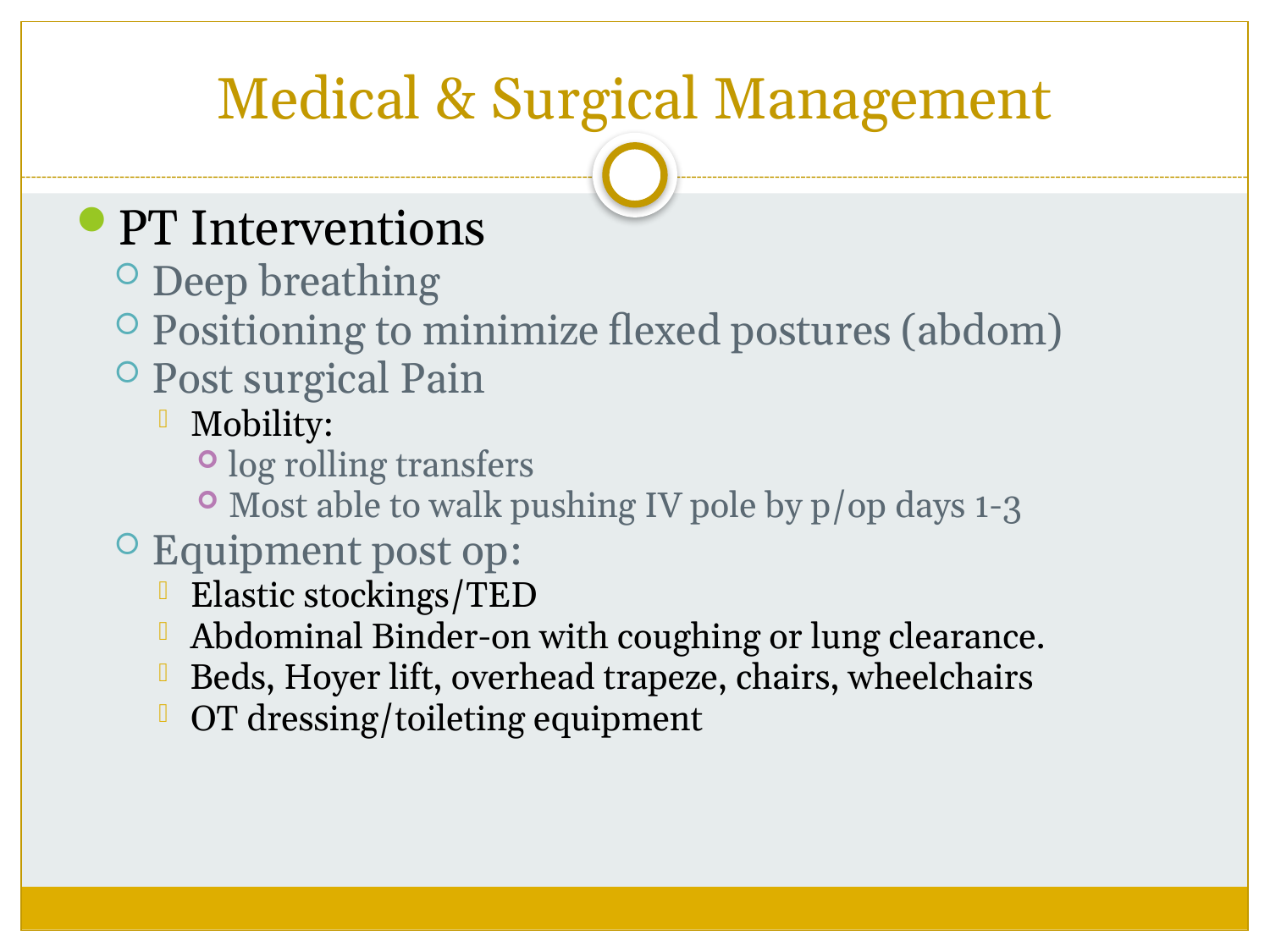

# Medical & Surgical Management
PT Interventions
Deep breathing
Positioning to minimize flexed postures (abdom)
Post surgical Pain
Mobility:
log rolling transfers
Most able to walk pushing IV pole by p/op days 1-3
Equipment post op:
Elastic stockings/TED
Abdominal Binder-on with coughing or lung clearance.
Beds, Hoyer lift, overhead trapeze, chairs, wheelchairs
OT dressing/toileting equipment